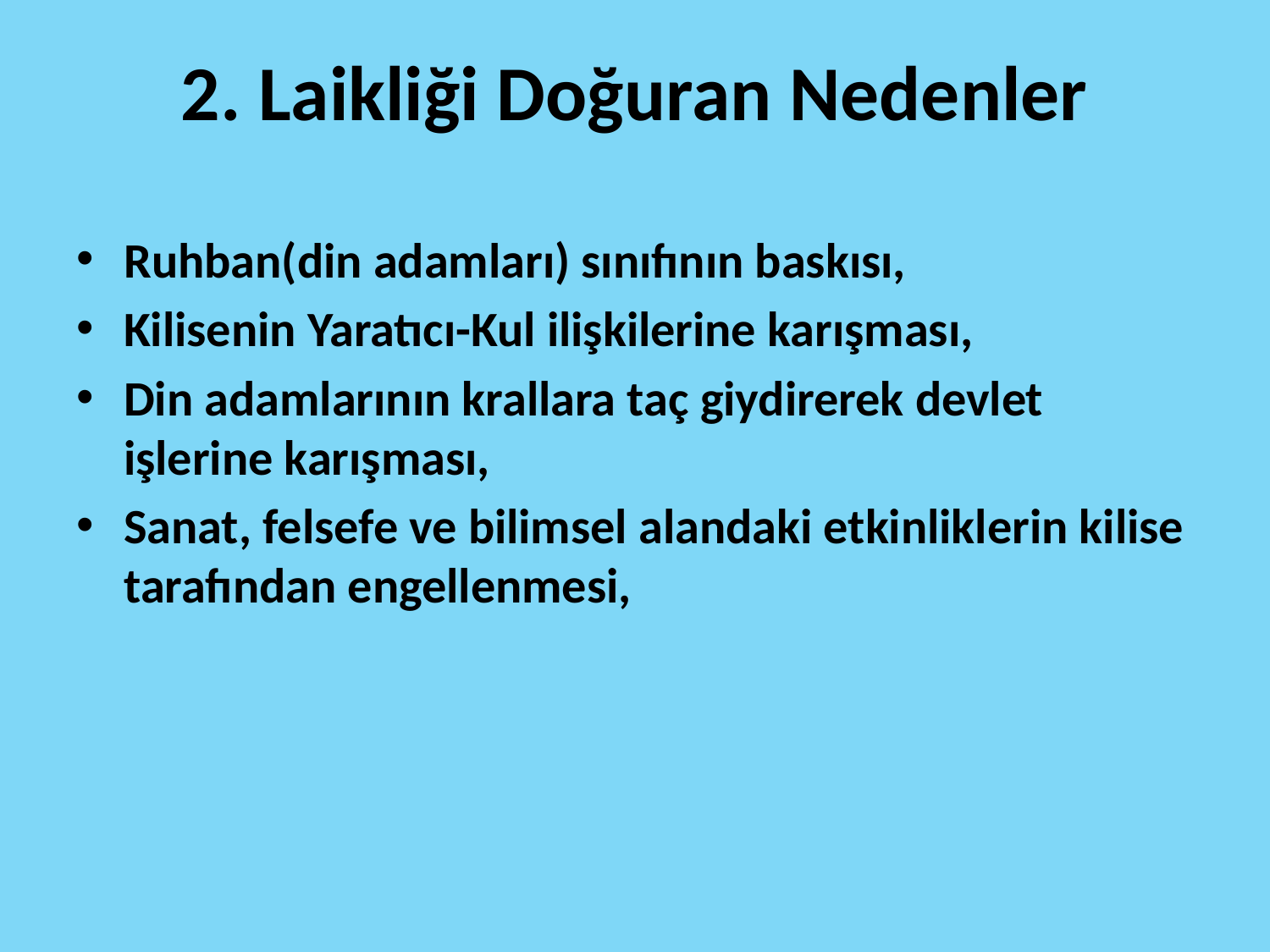

# 2. Laikliği Doğuran Nedenler
Ruhban(din adamları) sınıfının baskısı,
Kilisenin Yaratıcı-Kul ilişkilerine karışması,
Din adamlarının krallara taç giydirerek devlet işlerine karışması,
Sanat, felsefe ve bilimsel alandaki etkinliklerin kilise tarafından engellenmesi,